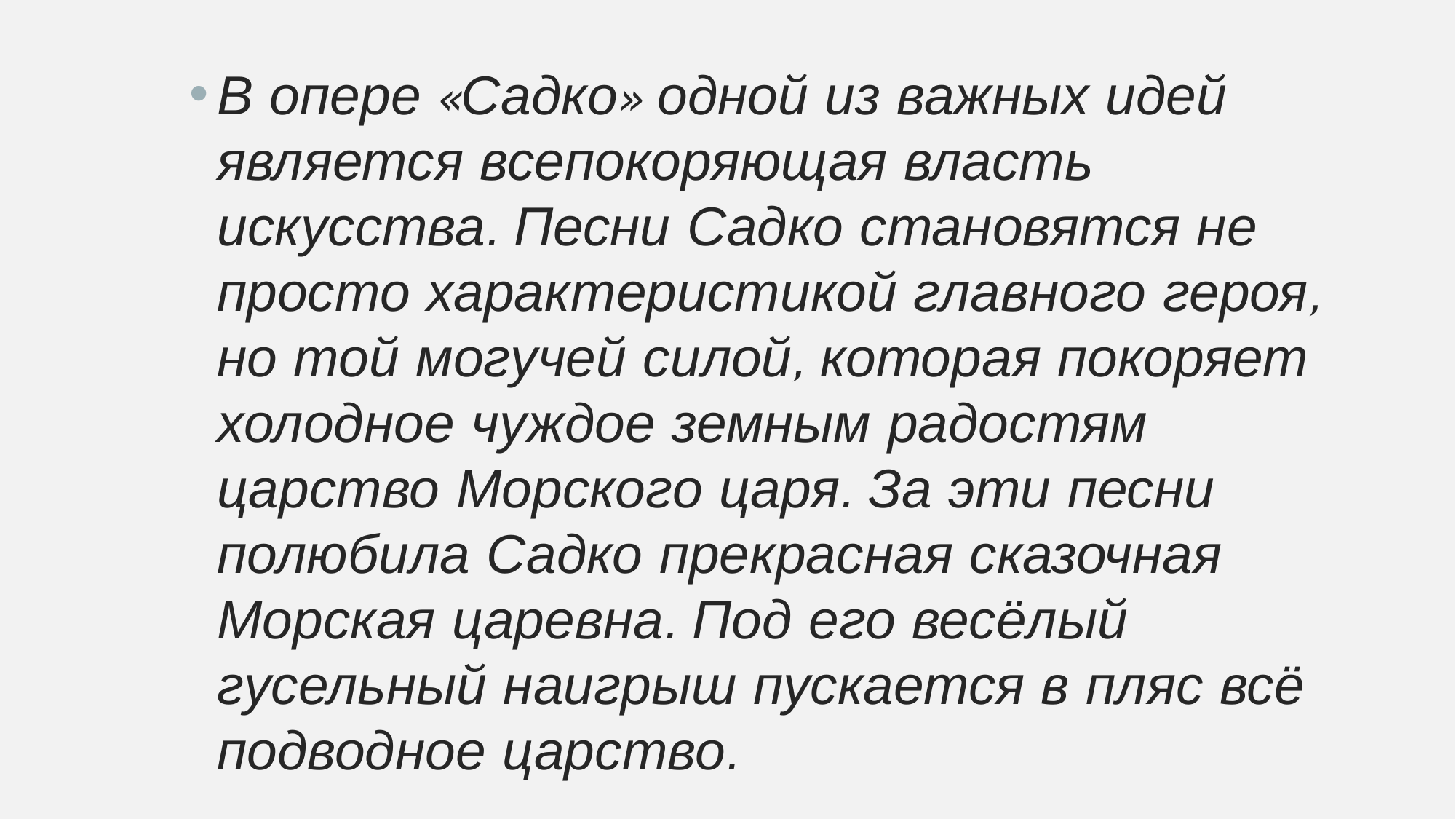

В опере «Садко» одной из важных идей является всепокоряющая власть искусства. Песни Садко становятся не просто характеристикой главного героя, но той могучей силой, которая покоряет холодное чуждое земным радостям царство Морского царя. За эти песни полюбила Садко прекрасная сказочная Морская царевна. Под его весёлый гусельный наигрыш пускается в пляс всё подводное царство.